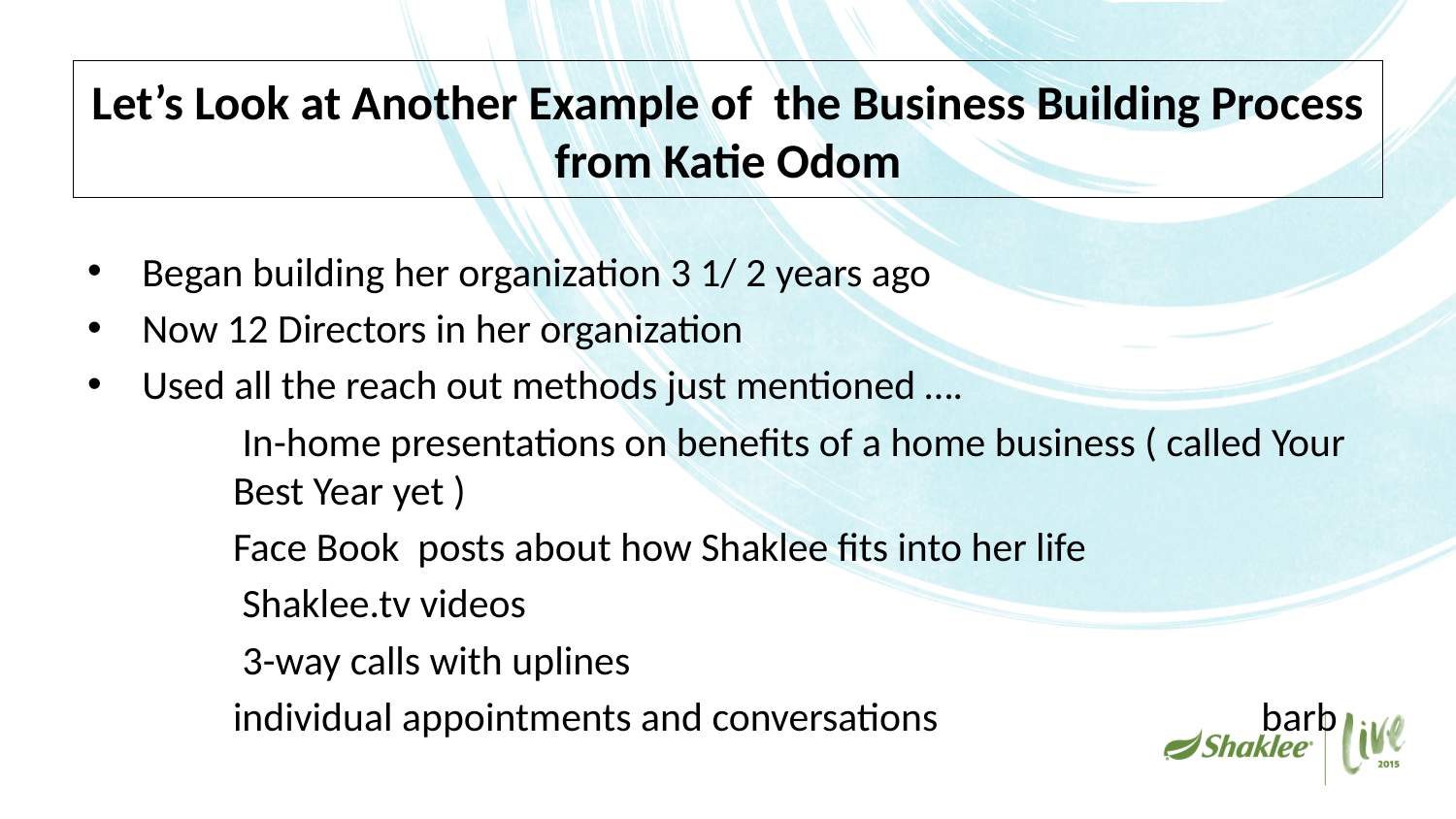

# Let’s Look at Another Example of  the Business Building Process from Katie Odom
Began building her organization 3 1/ 2 years ago
Now 12 Directors in her organization
Used all the reach out methods just mentioned ….
	 In-home presentations on benefits of a home business ( called Your 	Best Year yet )
	Face Book  posts about how Shaklee fits into her life
	 Shaklee.tv videos
	 3-way calls with uplines
	individual appointments and conversations			 barb